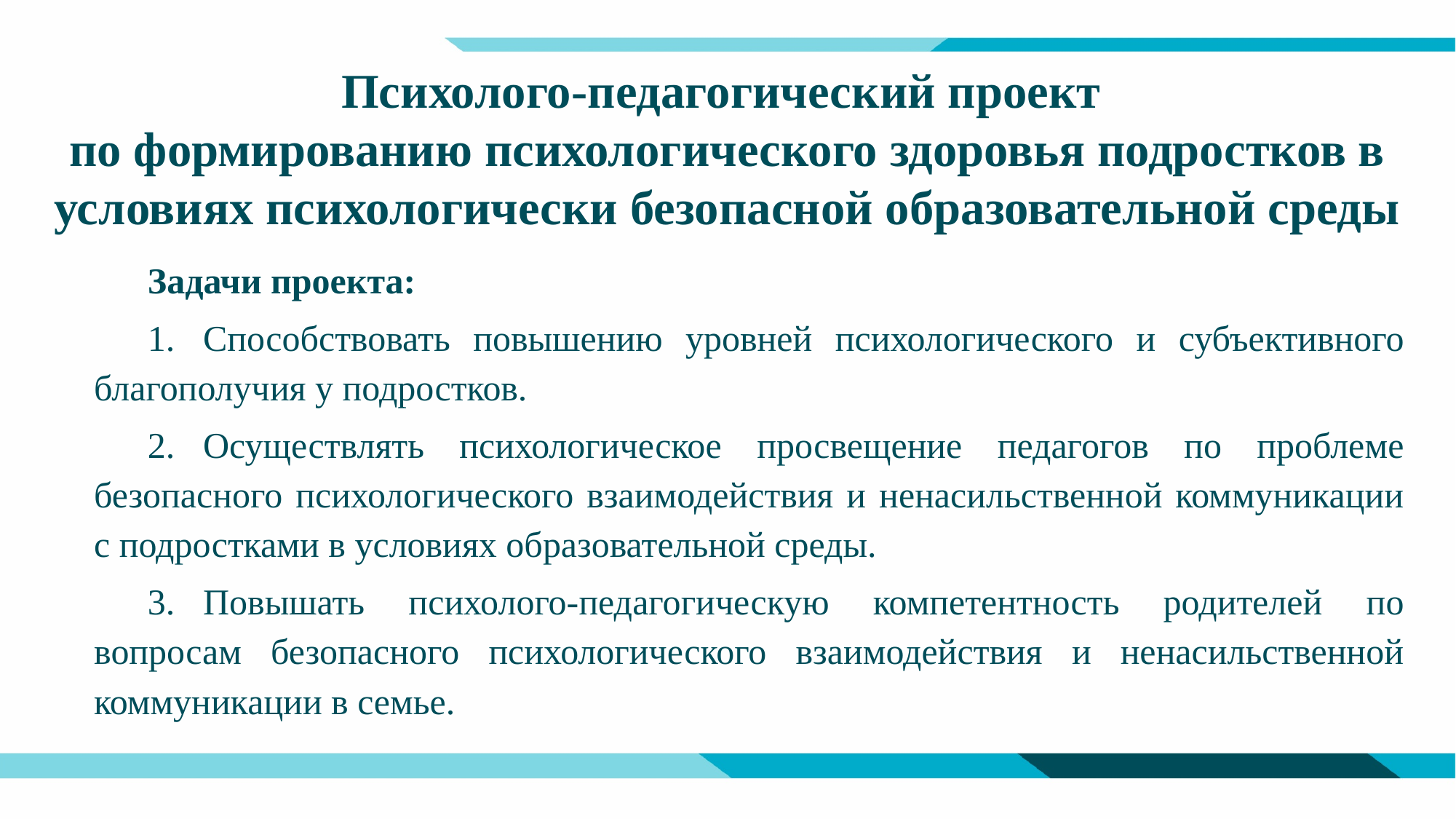

# Психолого-педагогический проект по формированию психологического здоровья подростков в условиях психологически безопасной образовательной среды
Задачи проекта:
1.	Способствовать повышению уровней психологического и субъективного благополучия у подростков.
2.	Осуществлять психологическое просвещение педагогов по проблеме безопасного психологического взаимодействия и ненасильственной коммуникации с подростками в условиях образовательной среды.
3.	Повышать психолого-педагогическую компетентность родителей по вопросам безопасного психологического взаимодействия и ненасильственной коммуникации в семье.